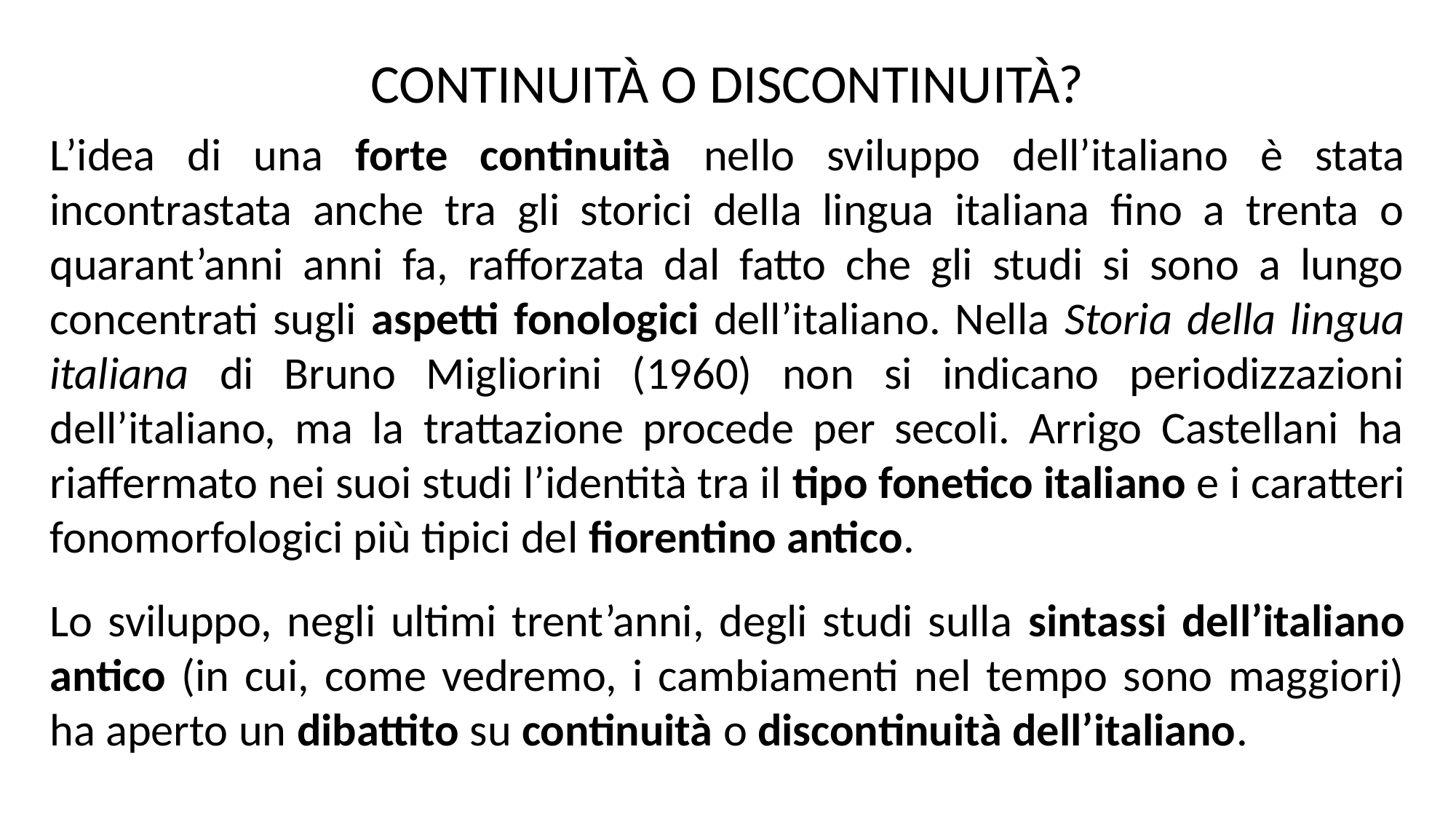

CONTINUITÀ O DISCONTINUITÀ?
L’idea di una forte continuità nello sviluppo dell’italiano è stata incontrastata anche tra gli storici della lingua italiana fino a trenta o quarant’anni anni fa, rafforzata dal fatto che gli studi si sono a lungo concentrati sugli aspetti fonologici dell’italiano. Nella Storia della lingua italiana di Bruno Migliorini (1960) non si indicano periodizzazioni dell’italiano, ma la trattazione procede per secoli. Arrigo Castellani ha riaffermato nei suoi studi l’identità tra il tipo fonetico italiano e i caratteri fonomorfologici più tipici del fiorentino antico.

Lo sviluppo, negli ultimi trent’anni, degli studi sulla sintassi dell’italiano antico (in cui, come vedremo, i cambiamenti nel tempo sono maggiori) ha aperto un dibattito su continuità o discontinuità dell’italiano.